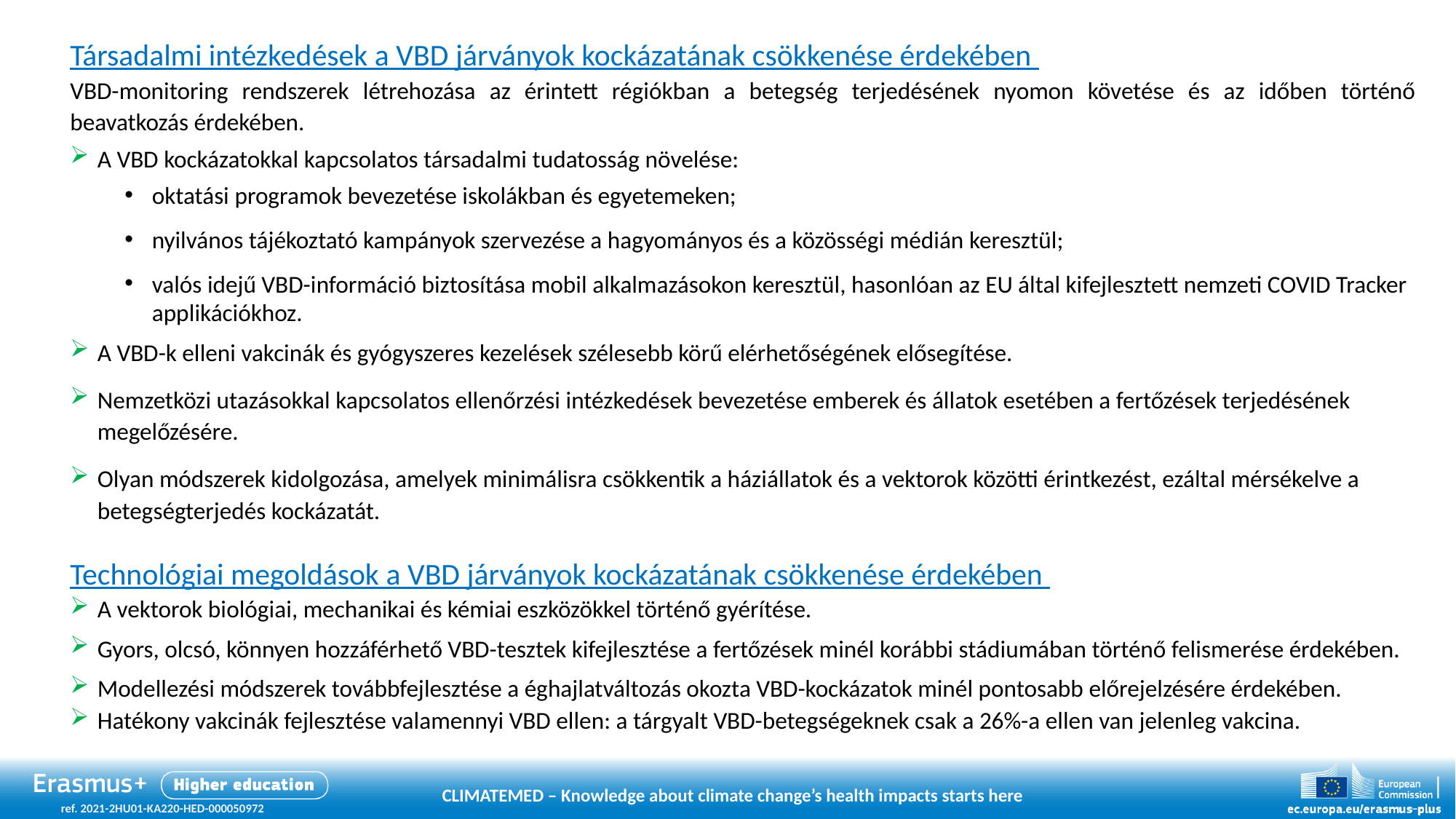

Társadalmi intézkedések a VBD járványok kockázatának csökkenése érdekében
VBD-monitoring rendszerek létrehozása az érintett régiókban a betegség terjedésének nyomon követése és az időben történő beavatkozás érdekében.
A VBD kockázatokkal kapcsolatos társadalmi tudatosság növelése:
oktatási programok bevezetése iskolákban és egyetemeken;
nyilvános tájékoztató kampányok szervezése a hagyományos és a közösségi médián keresztül;
valós idejű VBD-információ biztosítása mobil alkalmazásokon keresztül, hasonlóan az EU által kifejlesztett nemzeti COVID Tracker applikációkhoz.
A VBD-k elleni vakcinák és gyógyszeres kezelések szélesebb körű elérhetőségének elősegítése.
Nemzetközi utazásokkal kapcsolatos ellenőrzési intézkedések bevezetése emberek és állatok esetében a fertőzések terjedésének megelőzésére.
Olyan módszerek kidolgozása, amelyek minimálisra csökkentik a háziállatok és a vektorok közötti érintkezést, ezáltal mérsékelve a betegségterjedés kockázatát.
Technológiai megoldások a VBD járványok kockázatának csökkenése érdekében
A vektorok biológiai, mechanikai és kémiai eszközökkel történő gyérítése.
Gyors, olcsó, könnyen hozzáférhető VBD-tesztek kifejlesztése a fertőzések minél korábbi stádiumában történő felismerése érdekében.
Modellezési módszerek továbbfejlesztése a éghajlatváltozás okozta VBD-kockázatok minél pontosabb előrejelzésére érdekében.
Hatékony vakcinák fejlesztése valamennyi VBD ellen: a tárgyalt VBD-betegségeknek csak a 26%-a ellen van jelenleg vakcina.